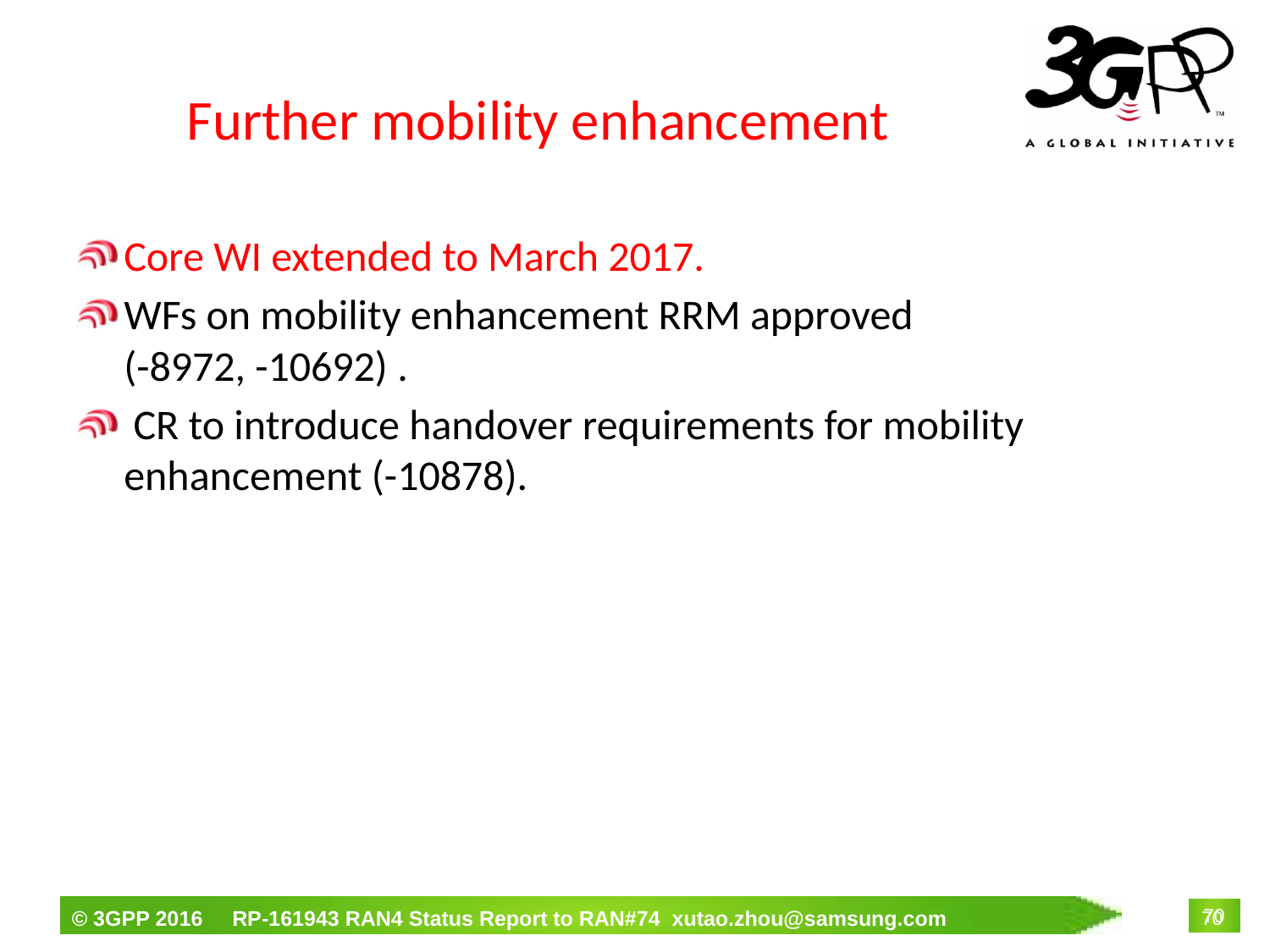

# Further mobility enhancement
Core WI extended to March 2017.
WFs on mobility enhancement RRM approved
(-8972, -10692) .
 CR to introduce handover requirements for mobility enhancement (-10878).

70